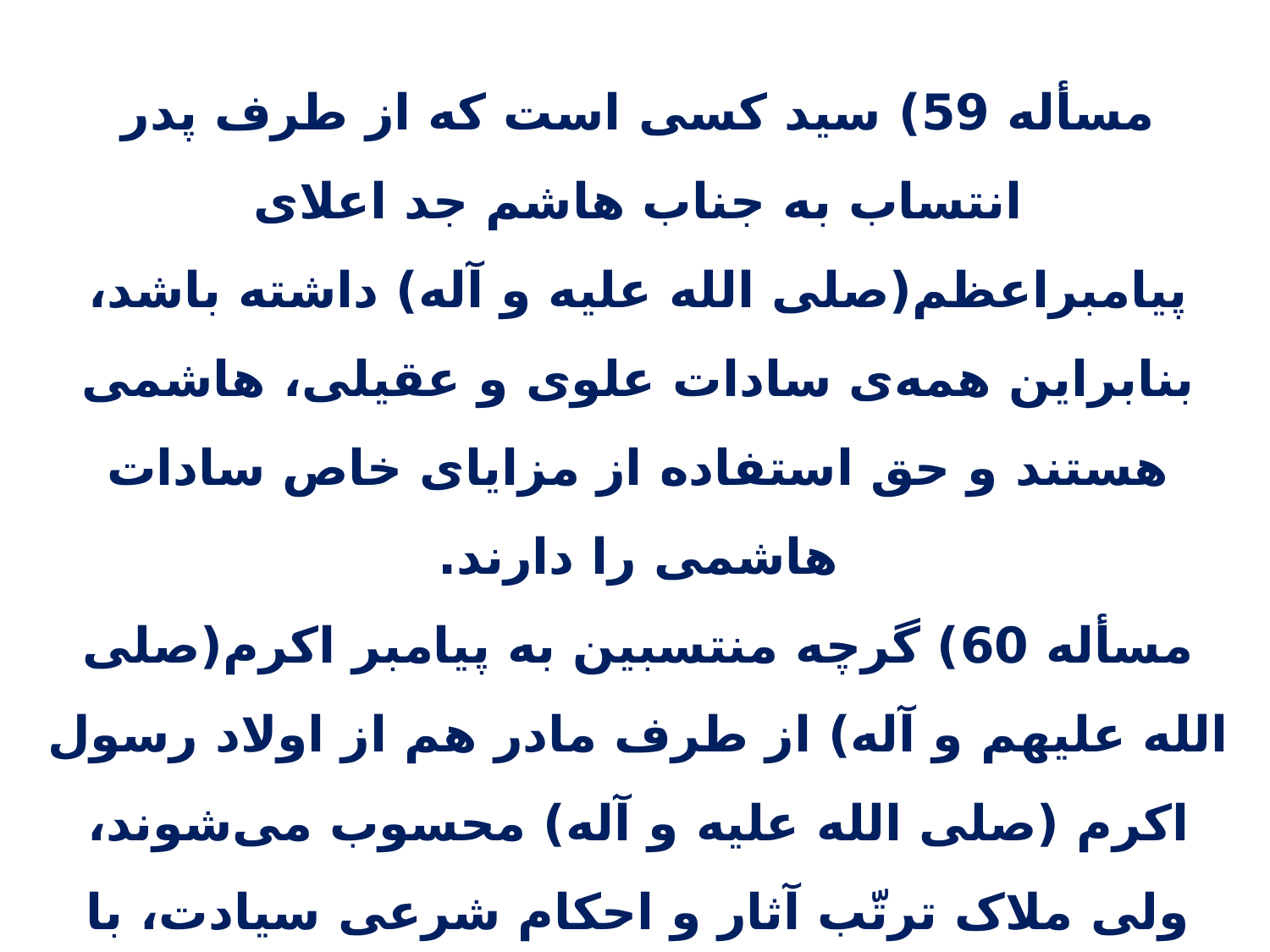

مسأله 59) سید کسی است که از طرف پدر انتساب به جناب هاشم جد اعلای پیامبراعظم(صلی الله علیه و آله) داشته باشد، بنابراین همه‌ی سادات علوی و عقیلی، هاشمی هستند و حق استفاده از مزایای خاص سادات هاشمی را دارند.
مسأله 60) گرچه منتسبین به پیامبر اکرم(صلی الله علیهم و آله) از طرف مادر هم از اولاد رسول اکرم (صلی الله علیه و آله) محسوب می‌شوند، ولی ملاک ترتّب آثار و احکام شرعی سیادت، با انتساب از طرف پدر است.